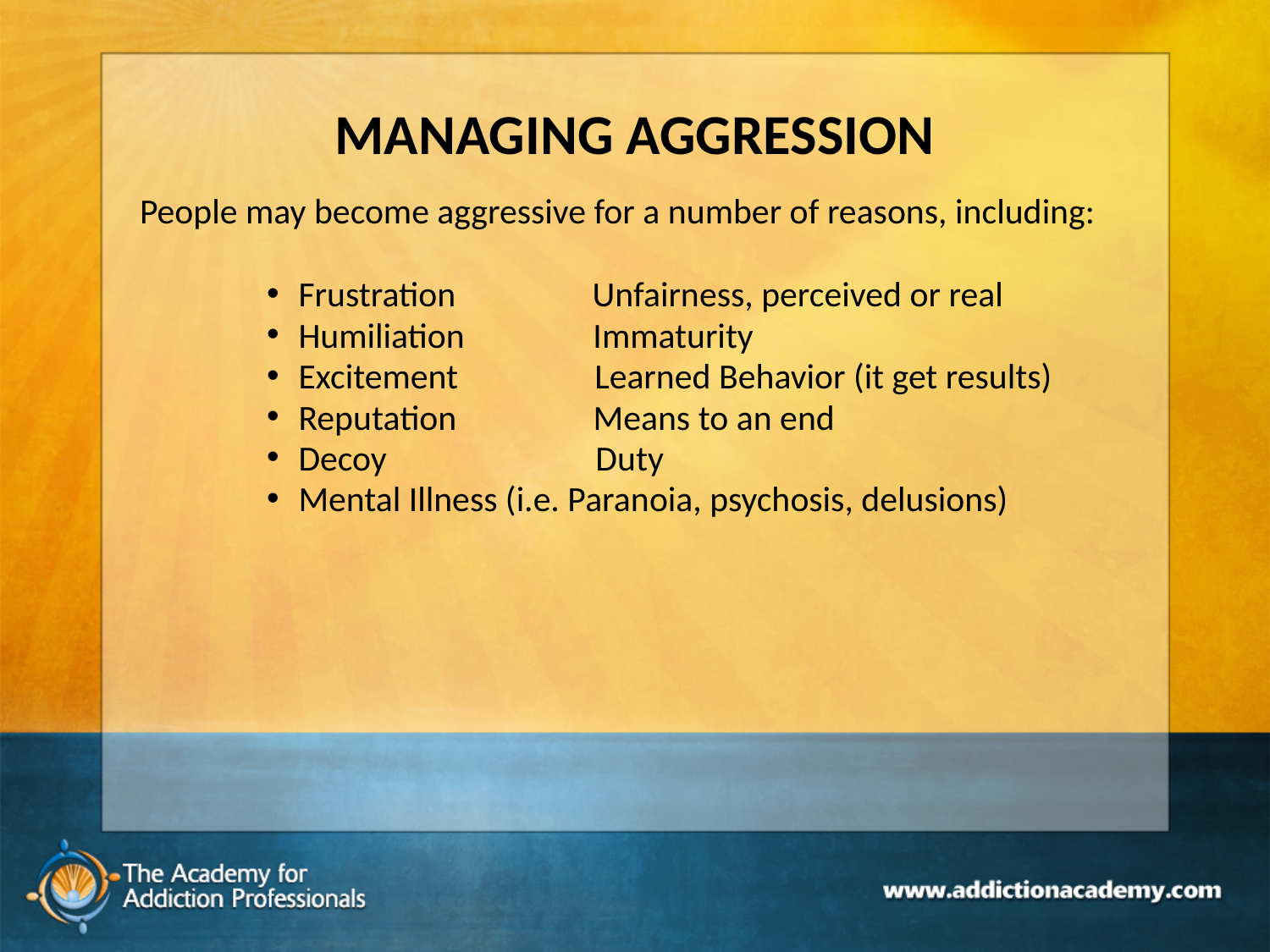

# MANAGING AGGRESSION
People may become aggressive for a number of reasons, including:
Frustration                 Unfairness, perceived or real
Humiliation                Immaturity
Excitement                 Learned Behavior (it get results)
Reputation                 Means to an end
Decoy                          Duty
Mental Illness (i.e. Paranoia, psychosis, delusions)